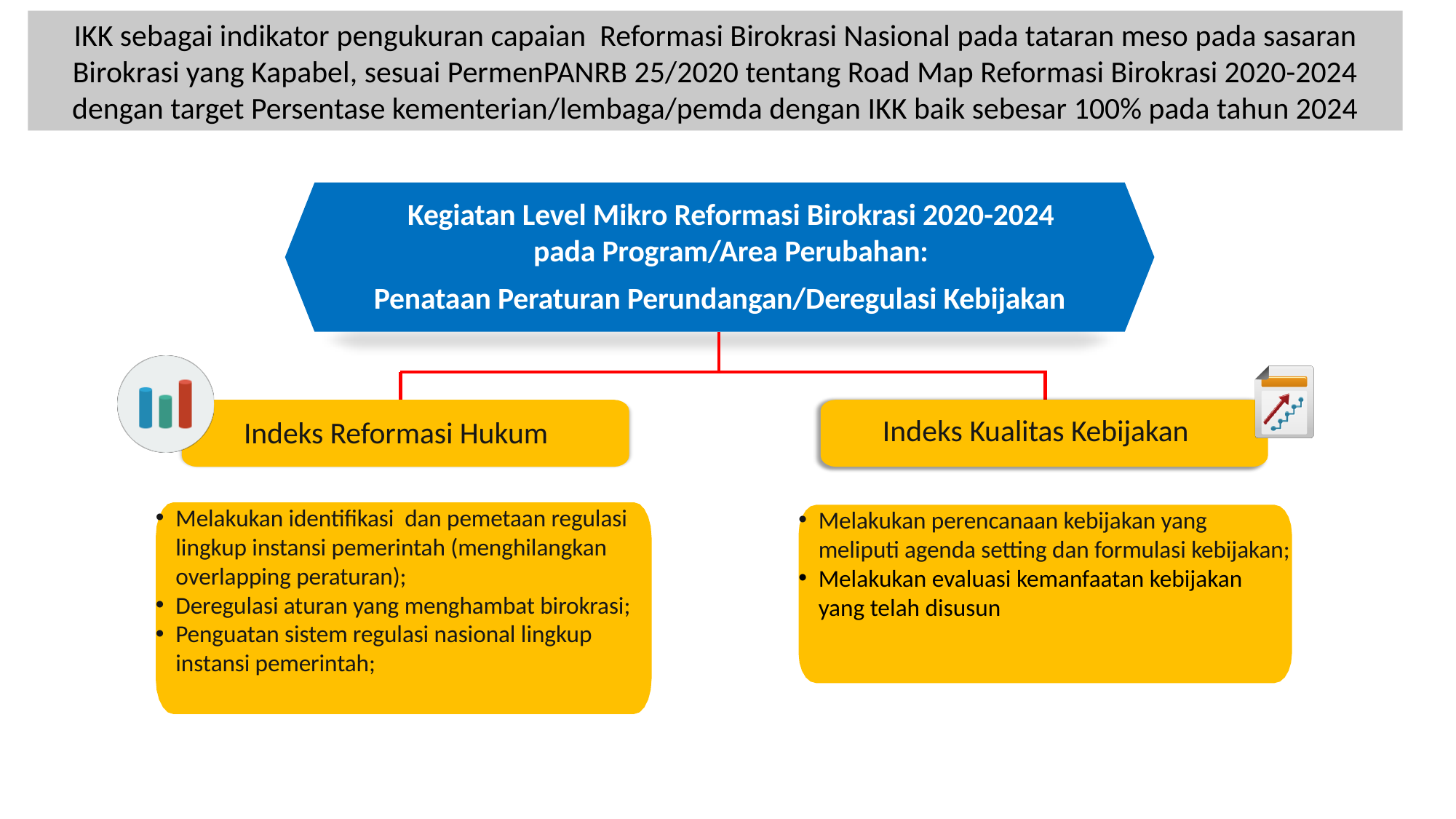

IKK sebagai indikator pengukuran capaian  Reformasi Birokrasi Nasional pada tataran meso pada sasaran Birokrasi yang Kapabel, sesuai PermenPANRB 25/2020 tentang Road Map Reformasi Birokrasi 2020-2024 dengan target Persentase kementerian/lembaga/pemda dengan IKK baik sebesar 100% pada tahun 2024

Kegiatan Level Mikro Reformasi Birokrasi 2020-2024
pada Program/Area Perubahan:
Penataan Peraturan Perundangan/Deregulasi Kebijakan

Indeks Kualitas Kebijakan
Indeks Reformasi Hukum
Melakukan identifikasi  dan pemetaan regulasi lingkup instansi pemerintah (menghilangkan overlapping peraturan);
Deregulasi aturan yang menghambat birokrasi;
Penguatan sistem regulasi nasional lingkup instansi pemerintah;
Melakukan perencanaan kebijakan yang meliputi agenda setting dan formulasi kebijakan;
Melakukan evaluasi kemanfaatan kebijakan yang telah disusun